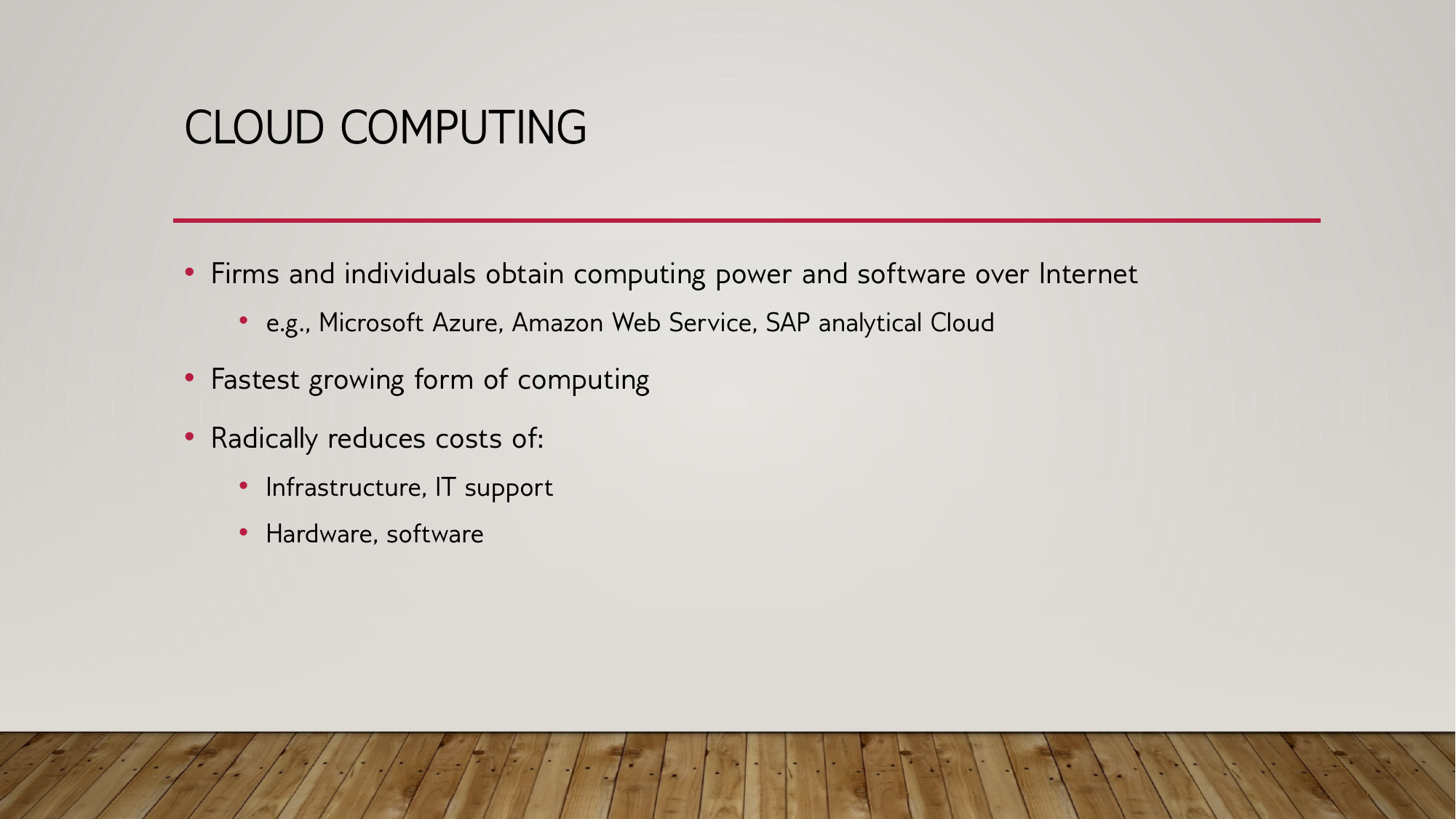

# Cloud computing
Firms and individuals obtain computing power and software over Internet
e.g., Microsoft Azure, Amazon Web Service, SAP analytical Cloud
Fastest growing form of computing
Radically reduces costs of:
Infrastructure, IT support
Hardware, software